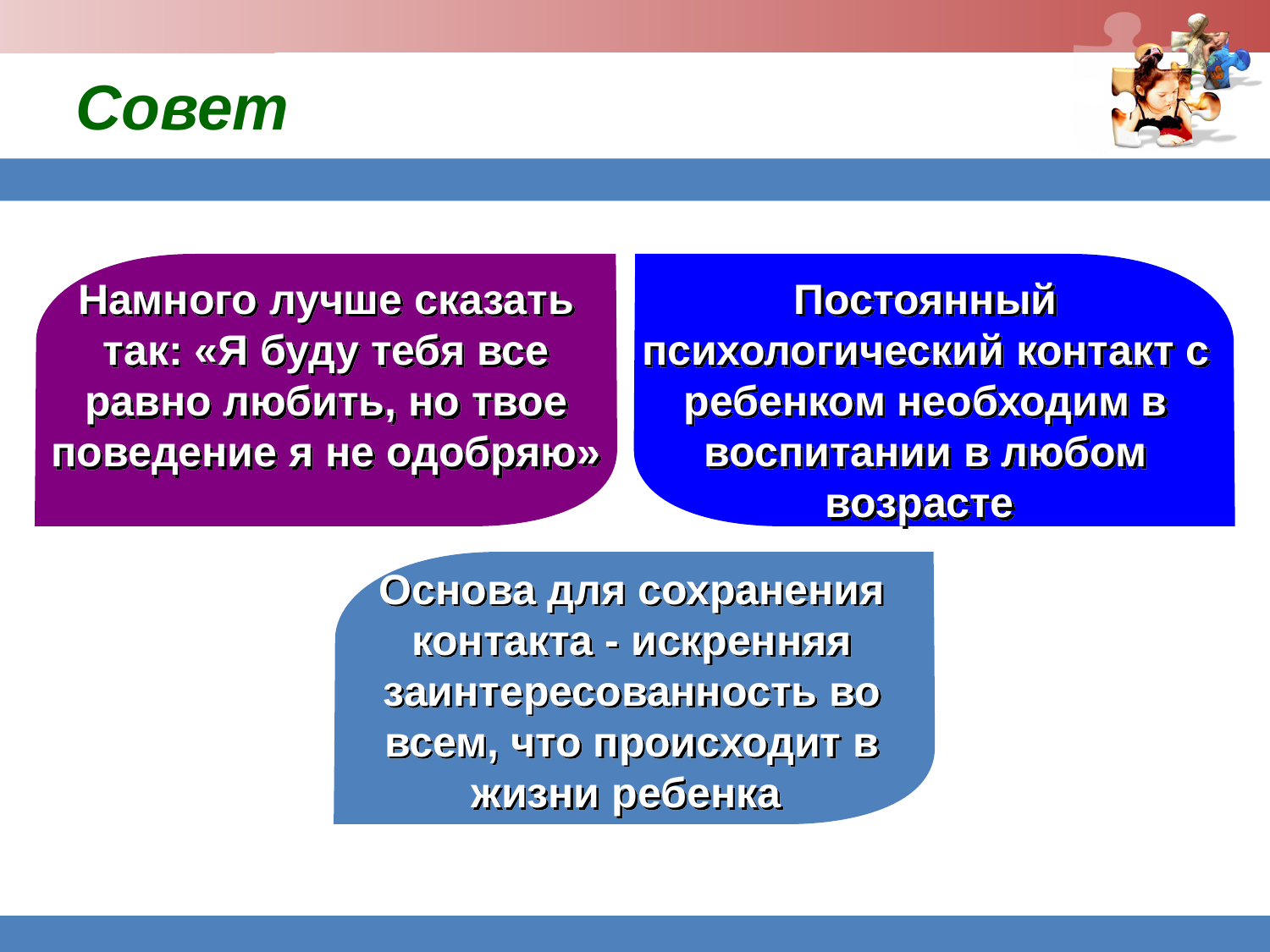

Совет

Намного лучше сказать так: «Я буду тебя все равно любить, но твое поведение я не одобряю»
Постоянный психологический контакт с ребенком необходим в воспитании в любом возрасте

Основа для сохранения контакта - искренняя заинтересованность во всем, что происходит в жизни ребенка